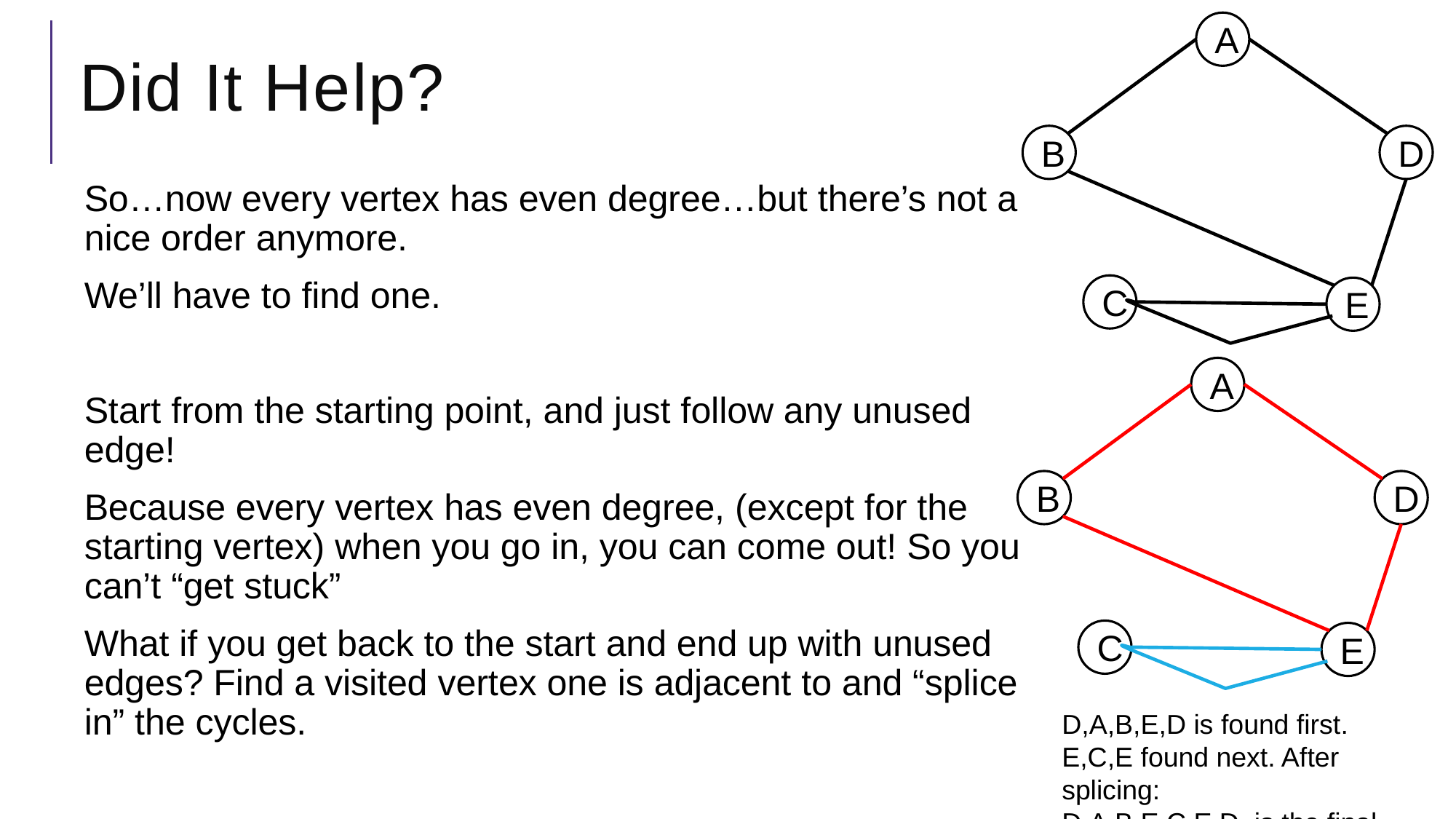

A
D
B
C
E

# Did It Help?
So…now every vertex has even degree…but there’s not a nice order anymore.
We’ll have to find one.

Start from the starting point, and just follow any unused edge!
Because every vertex has even degree, (except for the starting vertex) when you go in, you can come out! So you can’t “get stuck”
What if you get back to the start and end up with unused edges? Find a visited vertex one is adjacent to and “splice in” the cycles.
A
D
B
C
E

D,A,B,E,D is found first. E,C,E found next. After splicing:
D,A,B,E,C,E,D. is the final tour